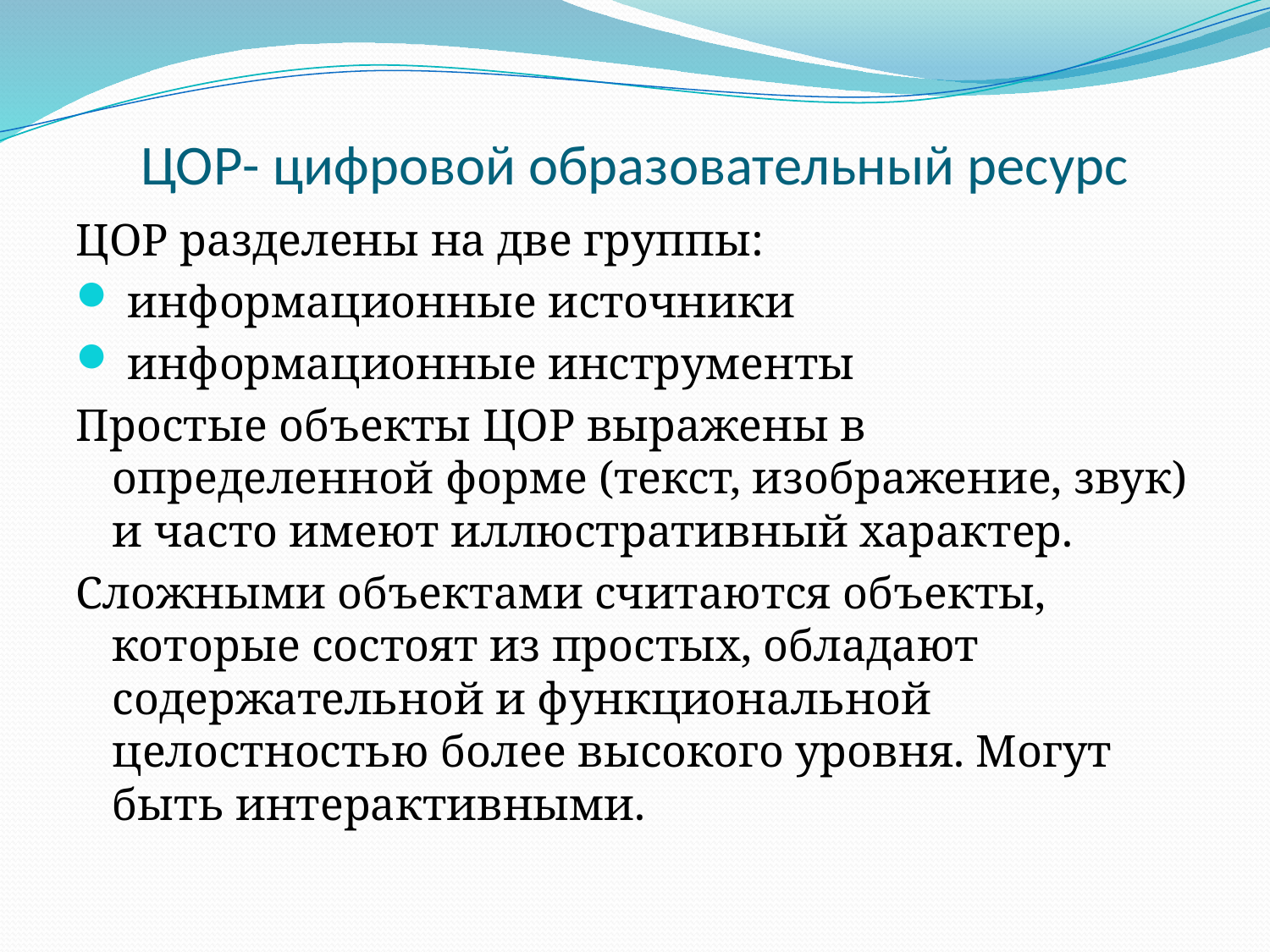

# ЦОР- цифровой образовательный ресурс
ЦОР разделены на две группы:
 информационные источники
 информационные инструменты
Простые объекты ЦОР выражены в определенной форме (текст, изображение, звук) и часто имеют иллюстративный характер.
Сложными объектами считаются объекты, которые состоят из простых, обладают содержательной и функциональной целостностью более высокого уровня. Могут быть интерактивными.